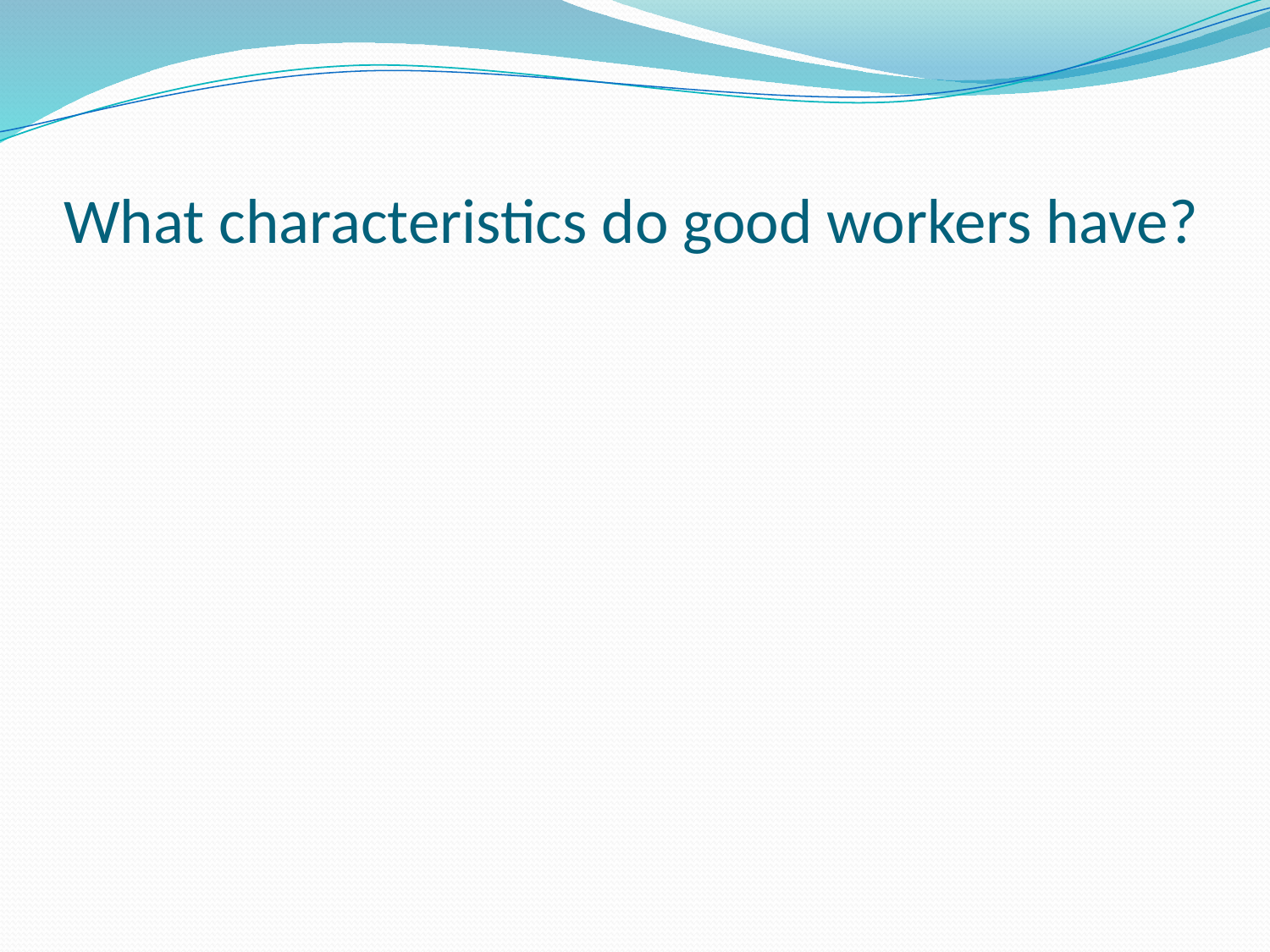

# What characteristics do good workers have?